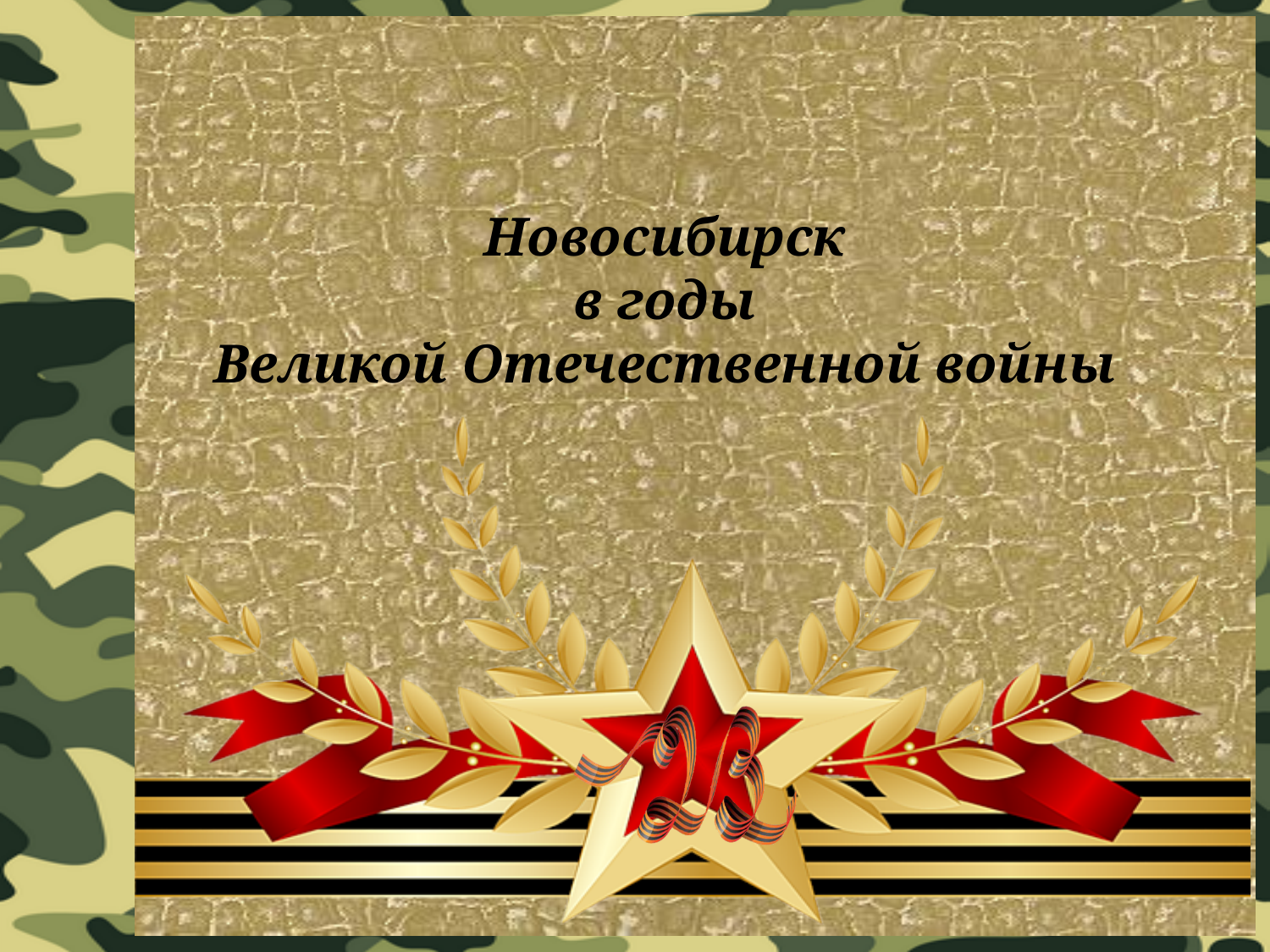

# Новосибирск в годы Великой Отечественной войны